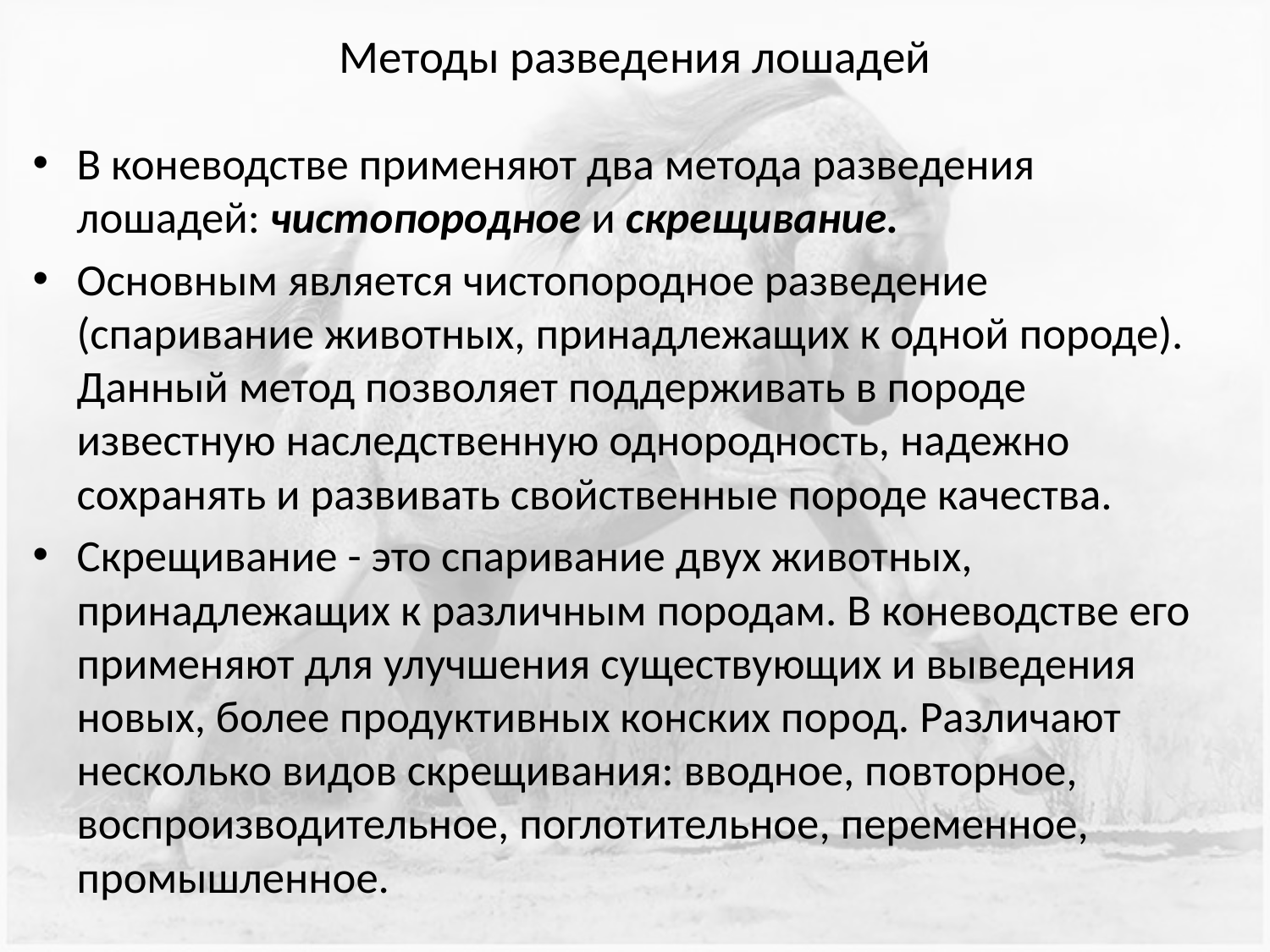

# Методы разведения лошадей
В коневодстве применяют два метода разведения лошадей: чистопородное и скрещивание.
Основным является чистопородное разведение (спаривание животных, принадлежащих к одной породе). Данный метод позволяет поддерживать в породе известную наследственную однородность, надежно сохранять и развивать свойственные породе качества.
Скрещивание - это спаривание двух животных, принадлежащих к различным породам. В коневодстве его применяют для улучшения существующих и выведения новых, более продуктивных конских пород. Различают несколько видов скрещивания: вводное, повторное, воспроизводительное, поглотительное, переменное, промышленное.